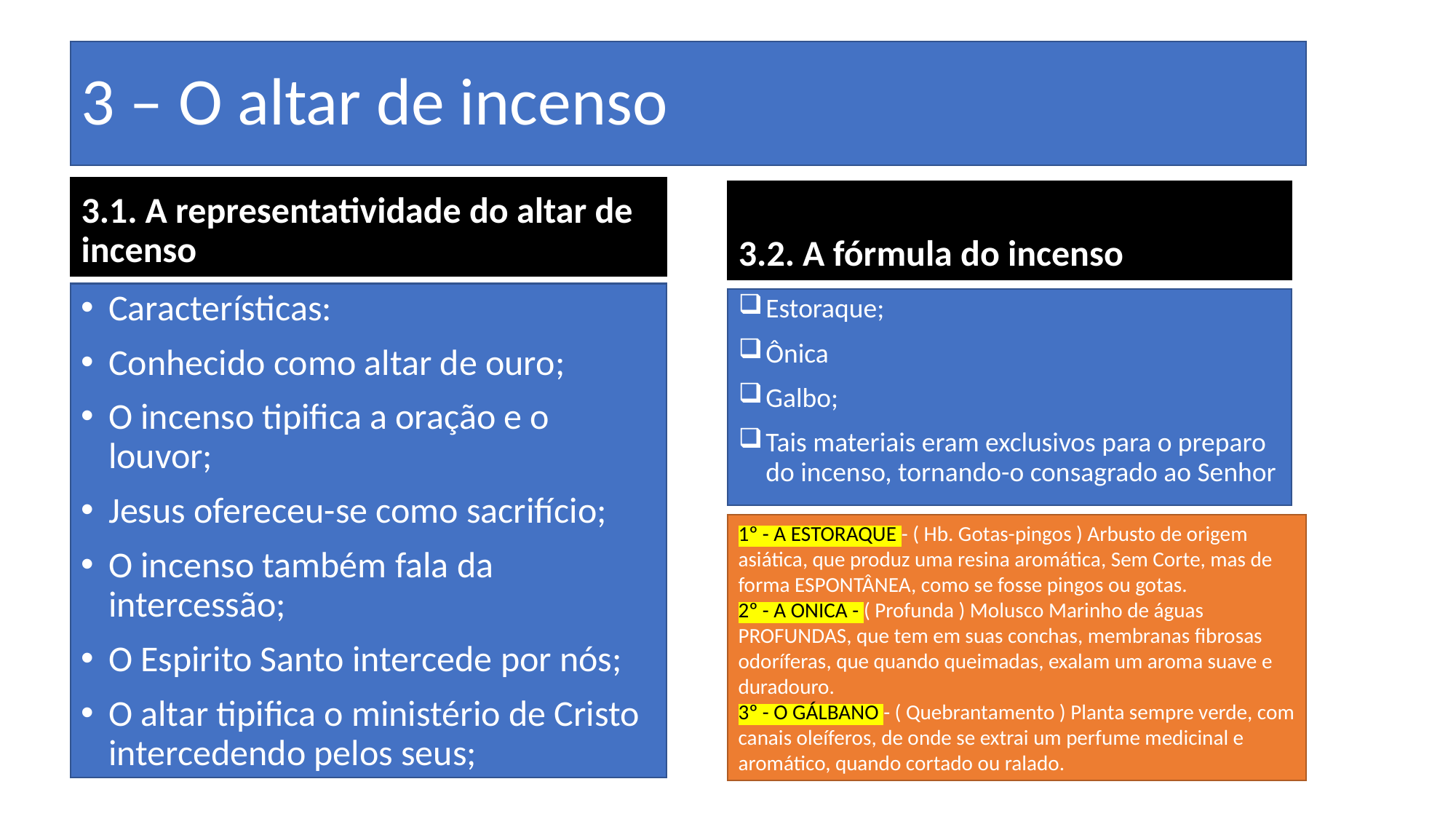

# 3 – O altar de incenso
3.1. A representatividade do altar de incenso
3.2. A fórmula do incenso
Características:
Conhecido como altar de ouro;
O incenso tipifica a oração e o louvor;
Jesus ofereceu-se como sacrifício;
O incenso também fala da intercessão;
O Espirito Santo intercede por nós;
O altar tipifica o ministério de Cristo intercedendo pelos seus;

Estoraque;
Ônica
Galbo;
Tais materiais eram exclusivos para o preparo do incenso, tornando-o consagrado ao Senhor
1º - A ESTORAQUE - ( Hb. Gotas-pingos ) Arbusto de origem asiática, que produz uma resina aromática, Sem Corte, mas de forma ESPONTÂNEA, como se fosse pingos ou gotas.
2º - A ONICA - ( Profunda ) Molusco Marinho de águas PROFUNDAS, que tem em suas conchas, membranas fibrosas odoríferas, que quando queimadas, exalam um aroma suave e duradouro.
3º - O GÁLBANO - ( Quebrantamento ) Planta sempre verde, com canais oleíferos, de onde se extrai um perfume medicinal e aromático, quando cortado ou ralado.